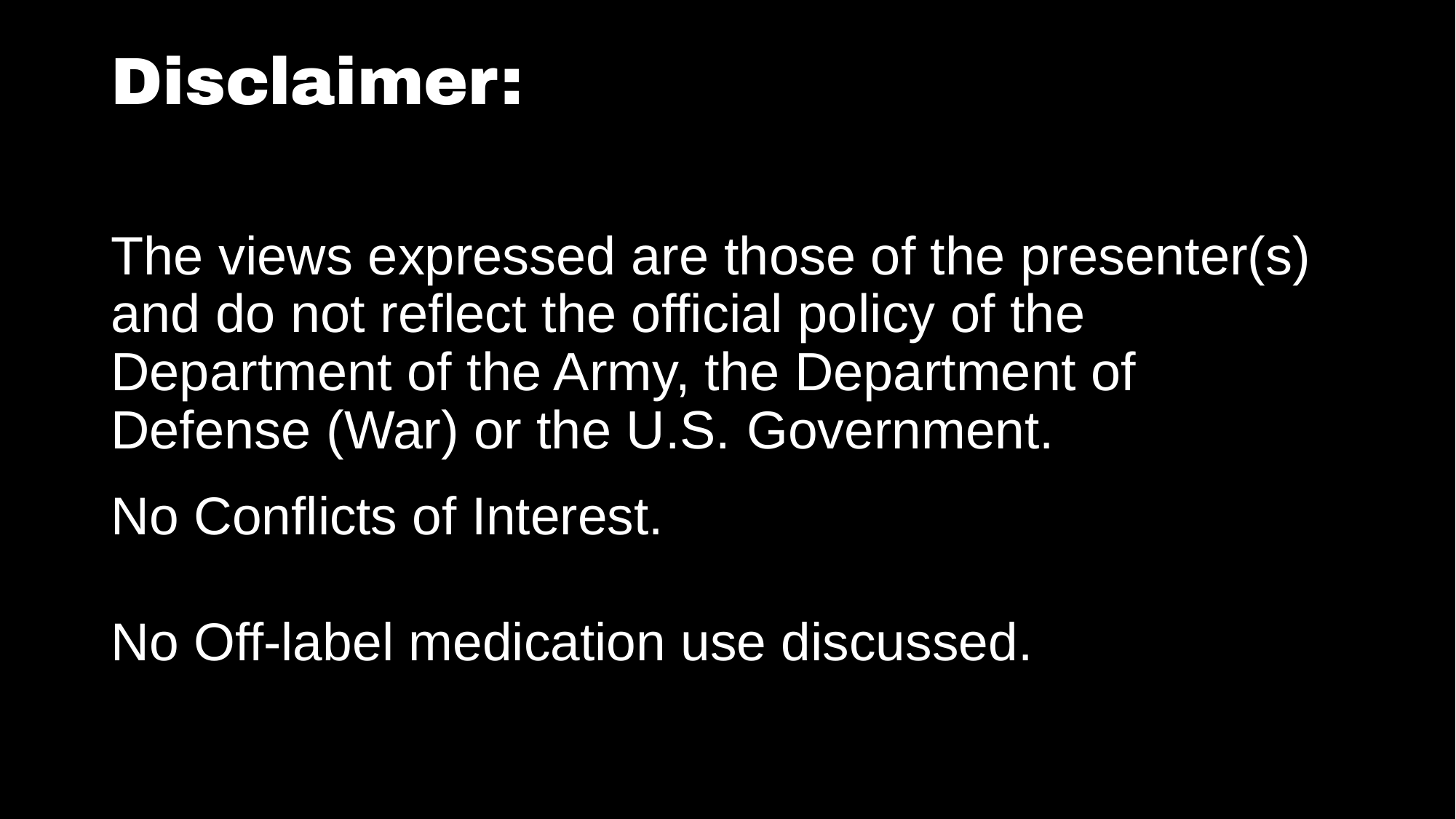

# Disclaimer:

The views expressed are those of the presenter(s) and do not reflect the official policy of the Department of the Army, the Department of Defense (War) or the U.S. Government.

No Conflicts of Interest.

No Off-label medication use discussed.